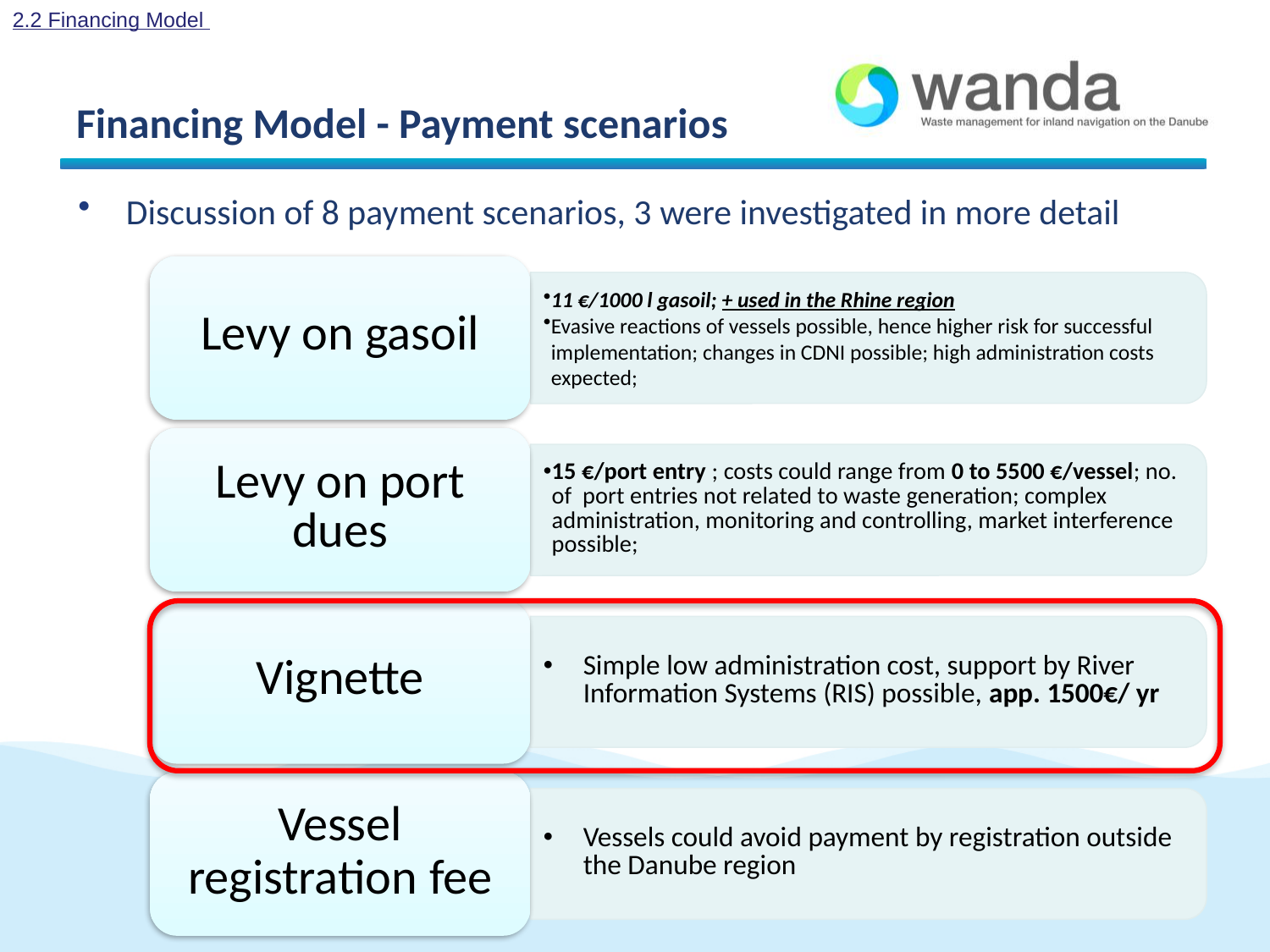

2.2 Financing Model
# Financing Model - Payment scenarios
Discussion of 8 payment scenarios, 3 were investigated in more detail
Levy on gasoil
11 €/1000 l gasoil; + used in the Rhine region
Levy on port dues
15 €/port entry ; costs could range from 0 to 5500 €/vessel; no. of  port entries not related to waste generation; complex administration, monitoring and controlling, market interference possible;
Vignette
Simple low administration cost, support by River Information Systems (RIS) possible, app. 1500€/ yr
Evasive reactions of vessels possible, hence higher risk for successful implementation; changes in CDNI possible; high administration costs expected;
Vessel registration fee
Vessels could avoid payment by registration outside the Danube region